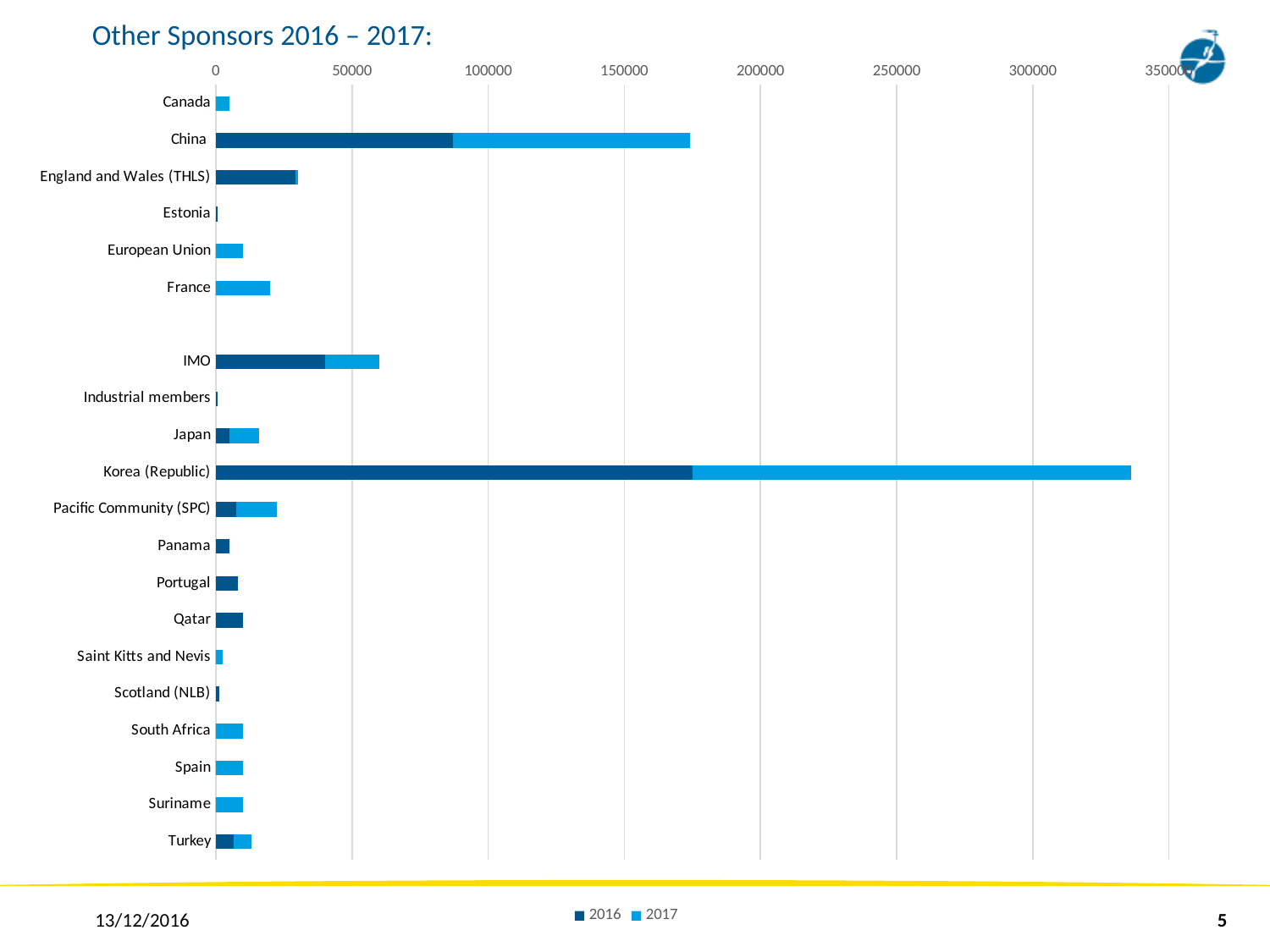

# Other Sponsors 2016 – 2017:

### Chart

| Category |  |  |
|---|---|---|
| Canada | 0.0 | 5000.0 |
| China  | 87000.0 | 87000.0 |
| England and Wales (THLS) | 29350.0 | 750.0 |
| Estonia | 700.0 | 0.0 |
| European Union | 0.0 | 10000.0 |
| France | 0.0 | 20000.0 |
|  | None | None |
| IMO | 40000.0 | 20000.0 |
| Industrial members | 750.0 | 0.0 |
| Japan | 5000.0 | 11000.0 |
| Korea (Republic) | 175000.0 | 161000.0 |
| Pacific Community (SPC) | 7450.0 | 15000.0 |
| Panama | 5000.0 | 0.0 |
| Portugal | 8000.0 | 0.0 |
| Qatar | 10000.0 | 0.0 |
| Saint Kitts and Nevis | 0.0 | 2500.0 |
| Scotland (NLB) | 1250.0 | 0.0 |
| South Africa | 0.0 | 10000.0 |
| Spain | 0.0 | 10000.0 |
| Suriname | 0.0 | 10000.0 |
| Turkey | 6500.0 | 6500.0 |
13/12/2016

5